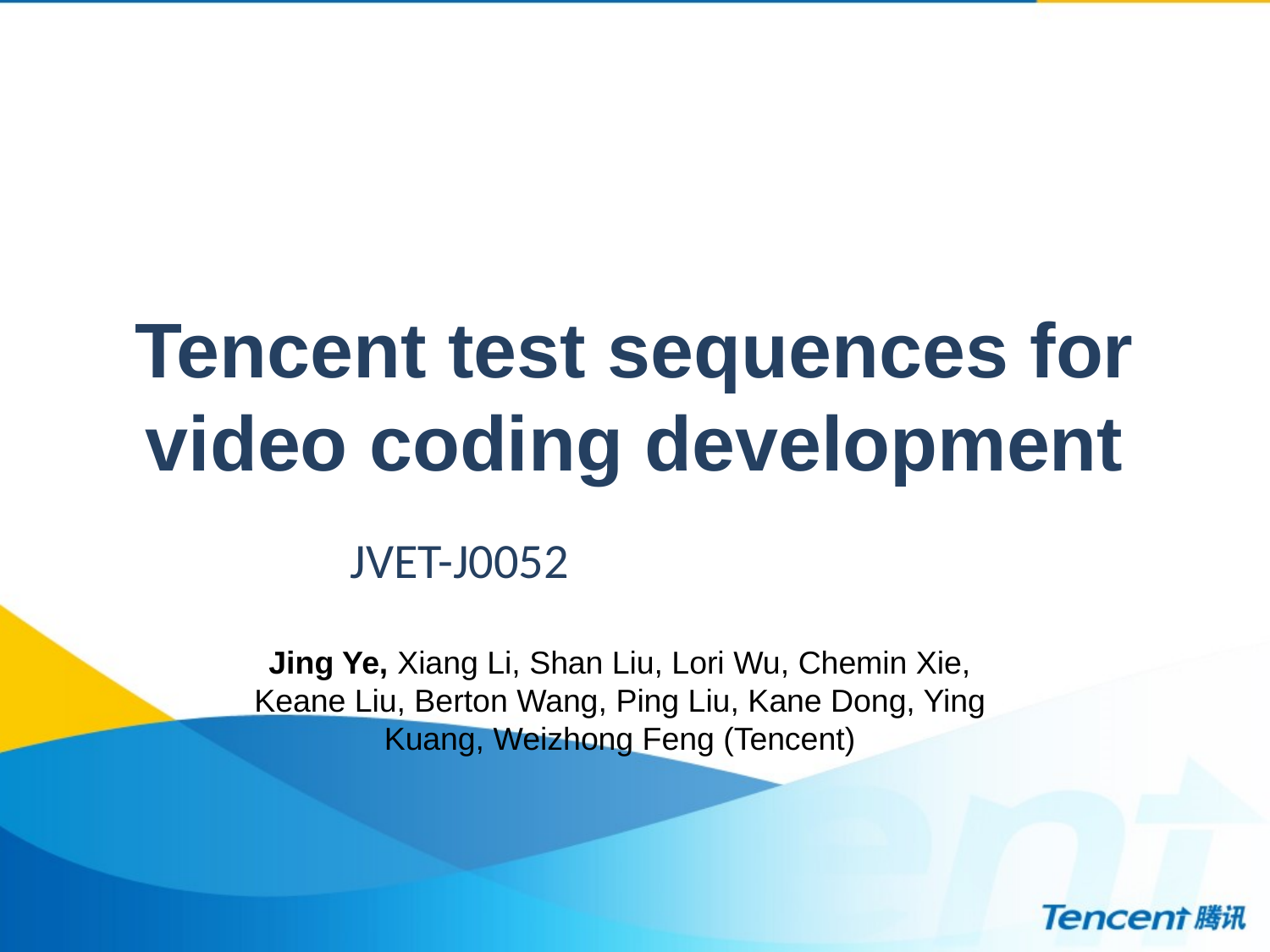

# Tencent test sequences for video coding development

JVET-J0052
Jing Ye, Xiang Li, Shan Liu, Lori Wu, Chemin Xie, Keane Liu, Berton Wang, Ping Liu, Kane Dong, Ying Kuang, Weizhong Feng (Tencent)